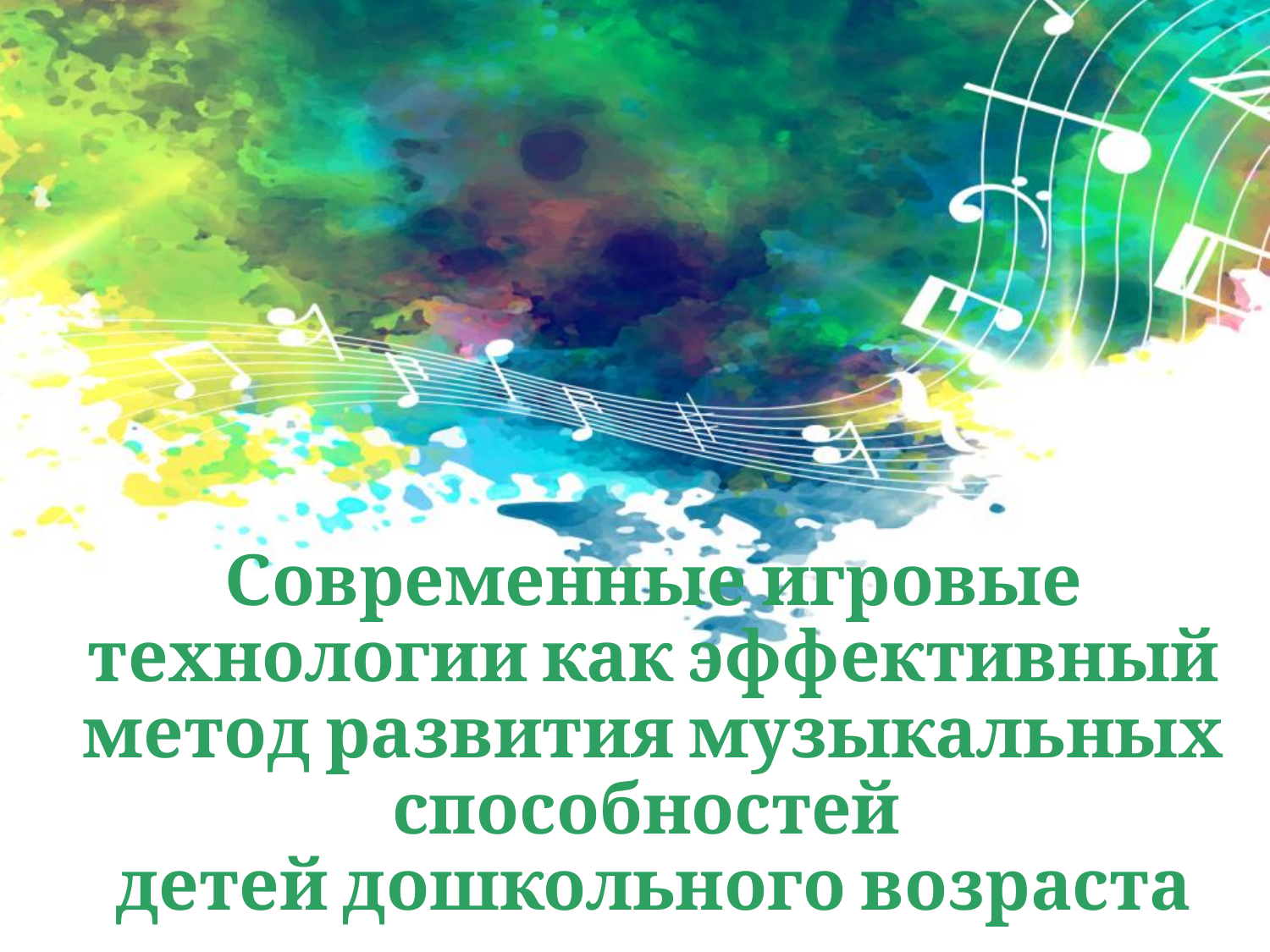

# Современные игровые технологии как эффективный метод развития музыкальных способностей детей дошкольного возраста